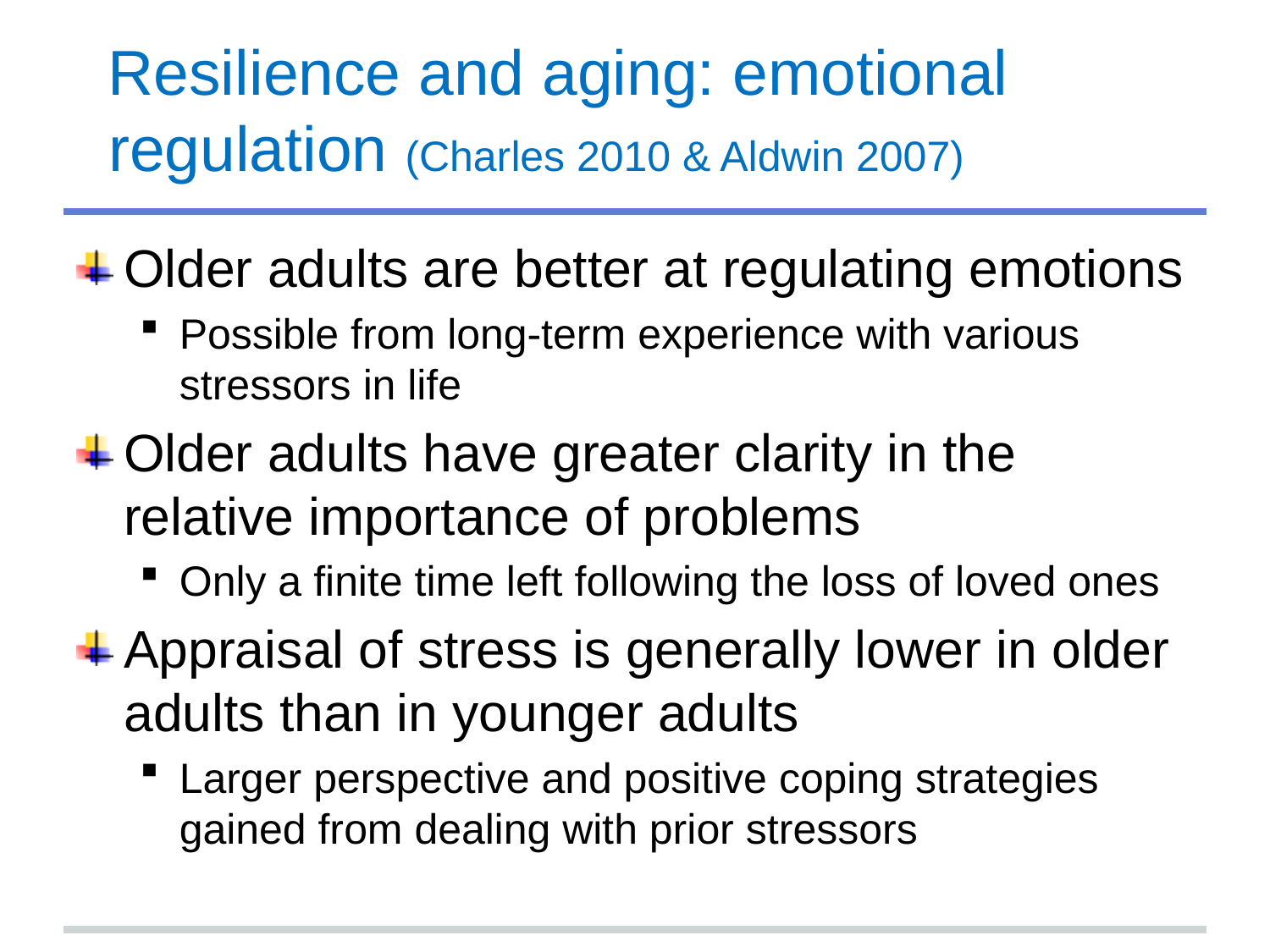

# Resilience and aging: emotional regulation (Charles 2010 & Aldwin 2007)
Older adults are better at regulating emotions
Possible from long-term experience with various stressors in life
Older adults have greater clarity in the relative importance of problems
Only a finite time left following the loss of loved ones
Appraisal of stress is generally lower in older adults than in younger adults
Larger perspective and positive coping strategies gained from dealing with prior stressors